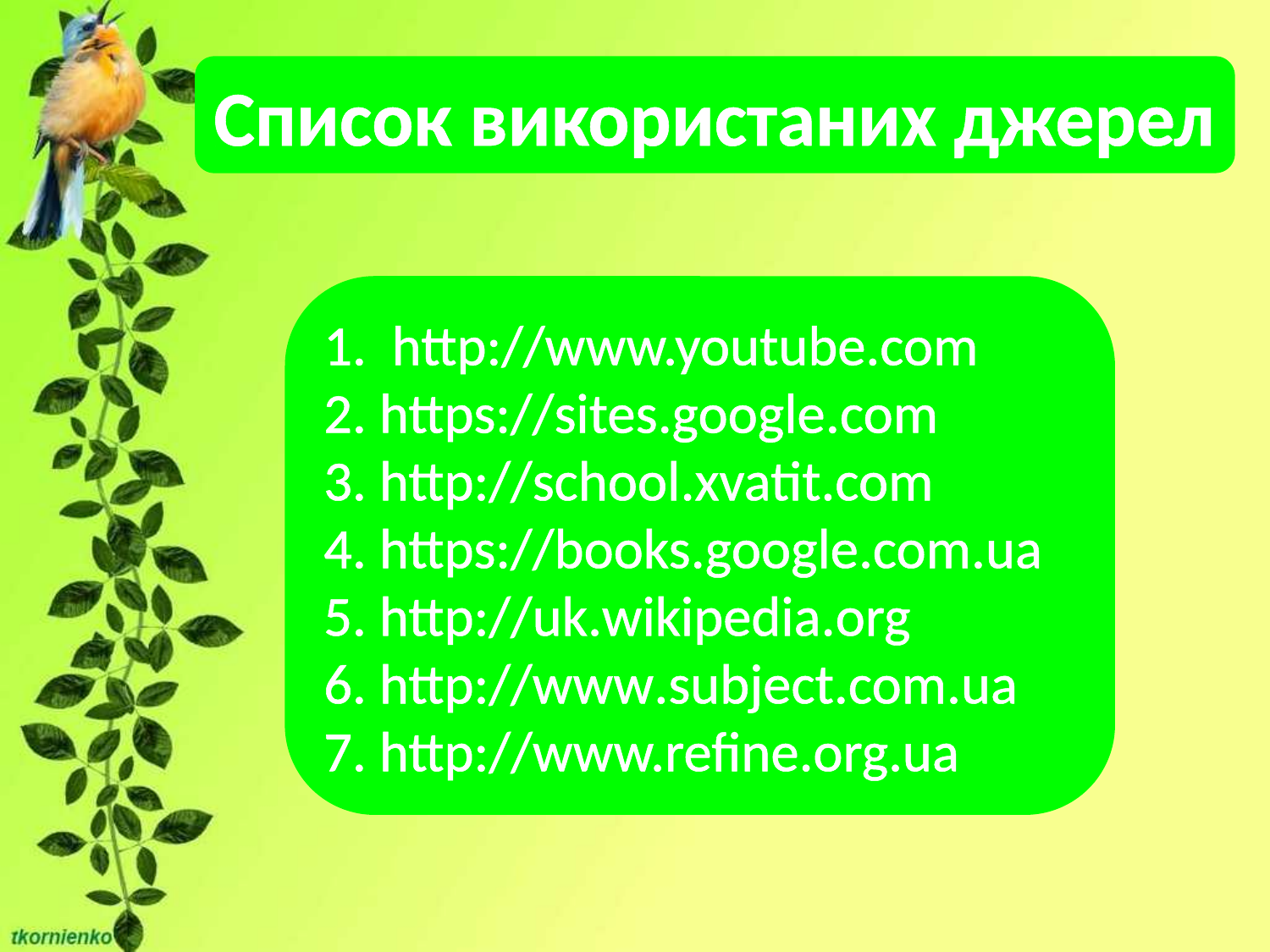

Список використаних джерел
1.  http://www.youtube.com
2. https://sites.google.com
3. http://school.xvatit.com
4. https://books.google.com.ua
5. http://uk.wikipedia.org
6. http://www.subject.com.ua
7. http://www.refine.org.ua